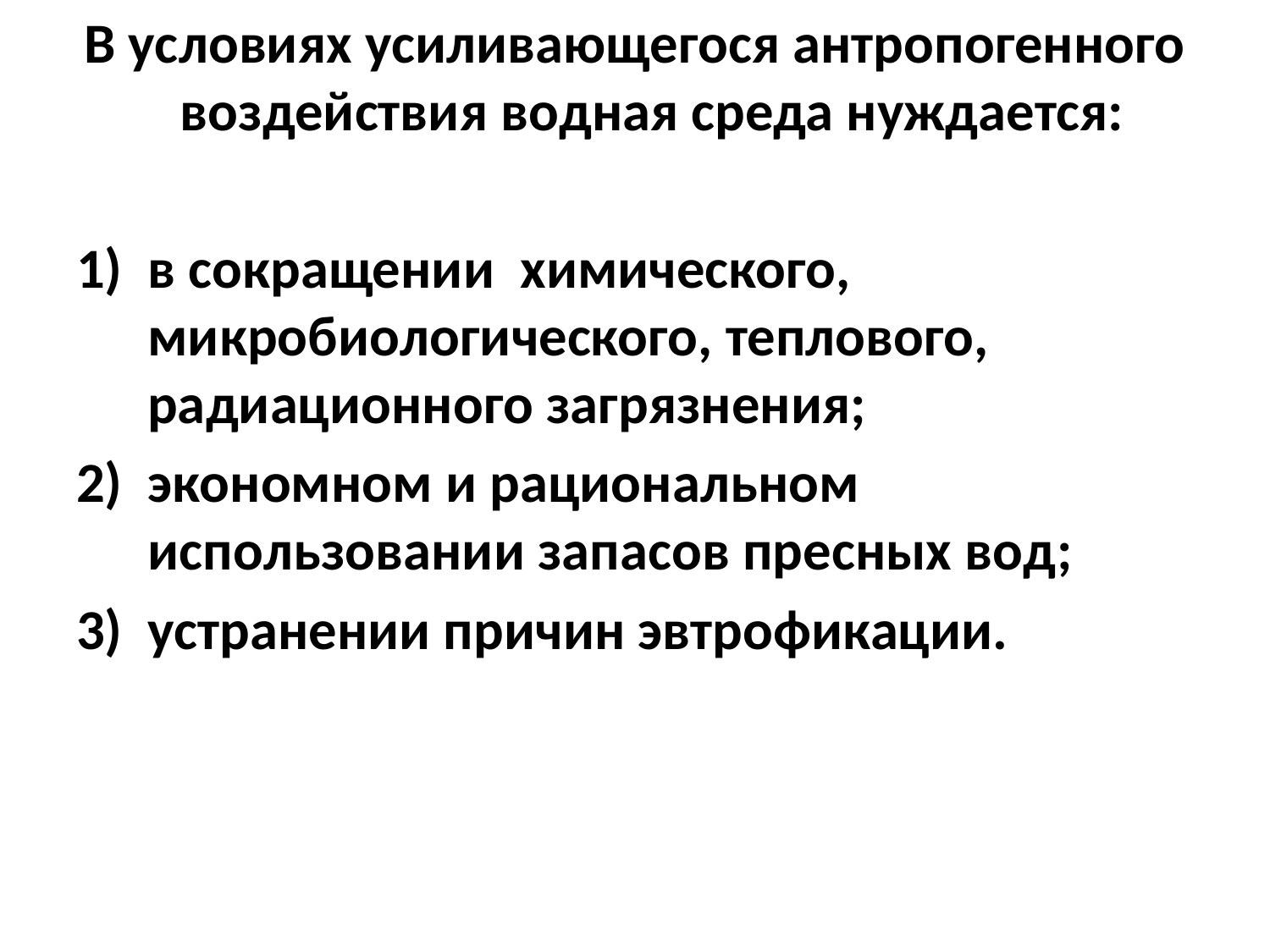

В условиях усиливающегося антропогенного воздействия водная среда нуждается:

в сокращении  химического, микробиологического, теплового, радиационного загрязнения;
экономном и рациональном использовании запасов пресных вод;
устранении причин эвтрофикации.